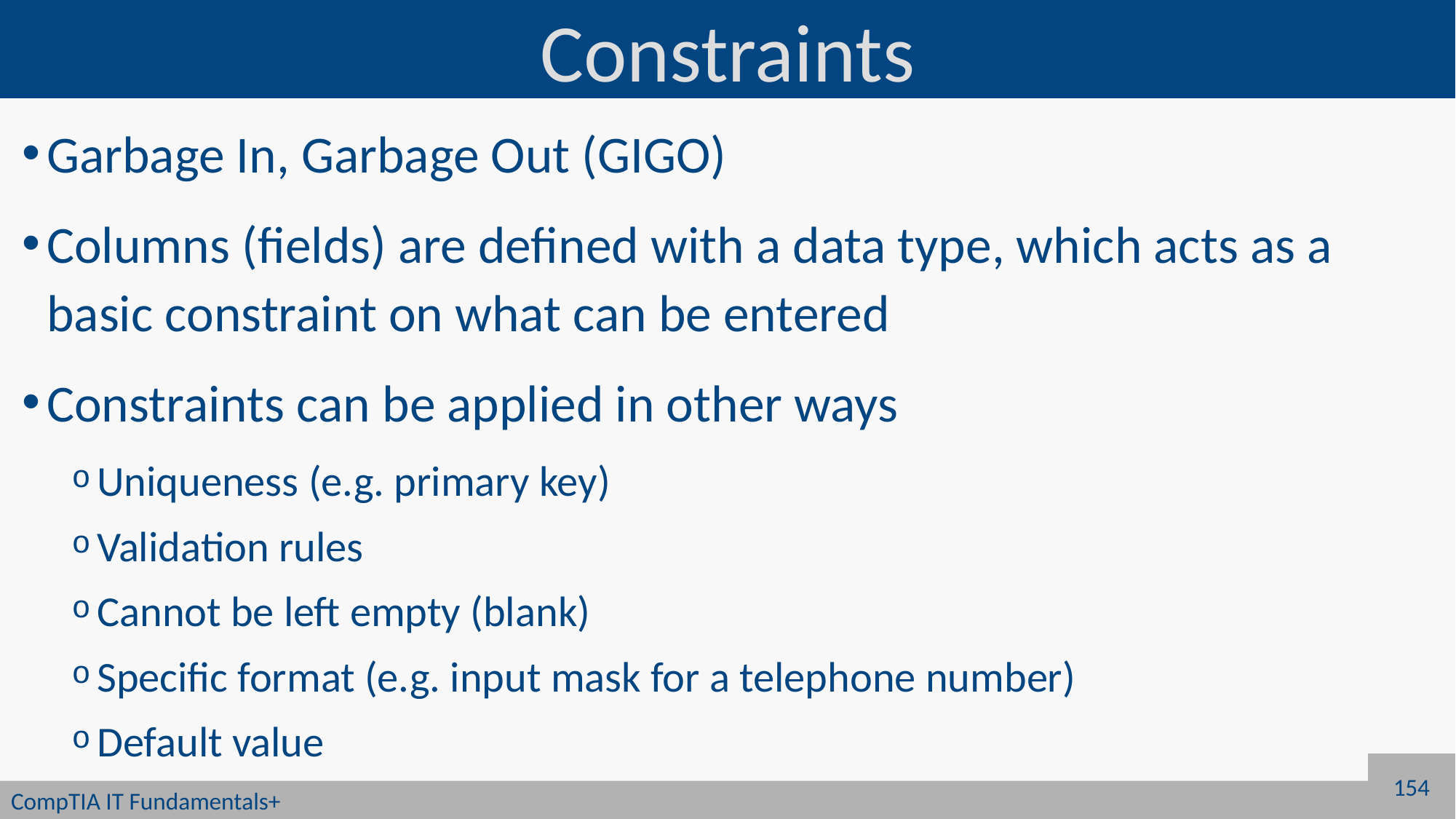

# Constraints
Garbage In, Garbage Out (GIGO)
Columns (fields) are defined with a data type, which acts as a basic constraint on what can be entered
Constraints can be applied in other ways
Uniqueness (e.g. primary key)
Validation rules
Cannot be left empty (blank)
Specific format (e.g. input mask for a telephone number)
Default value
154
CompTIA IT Fundamentals+